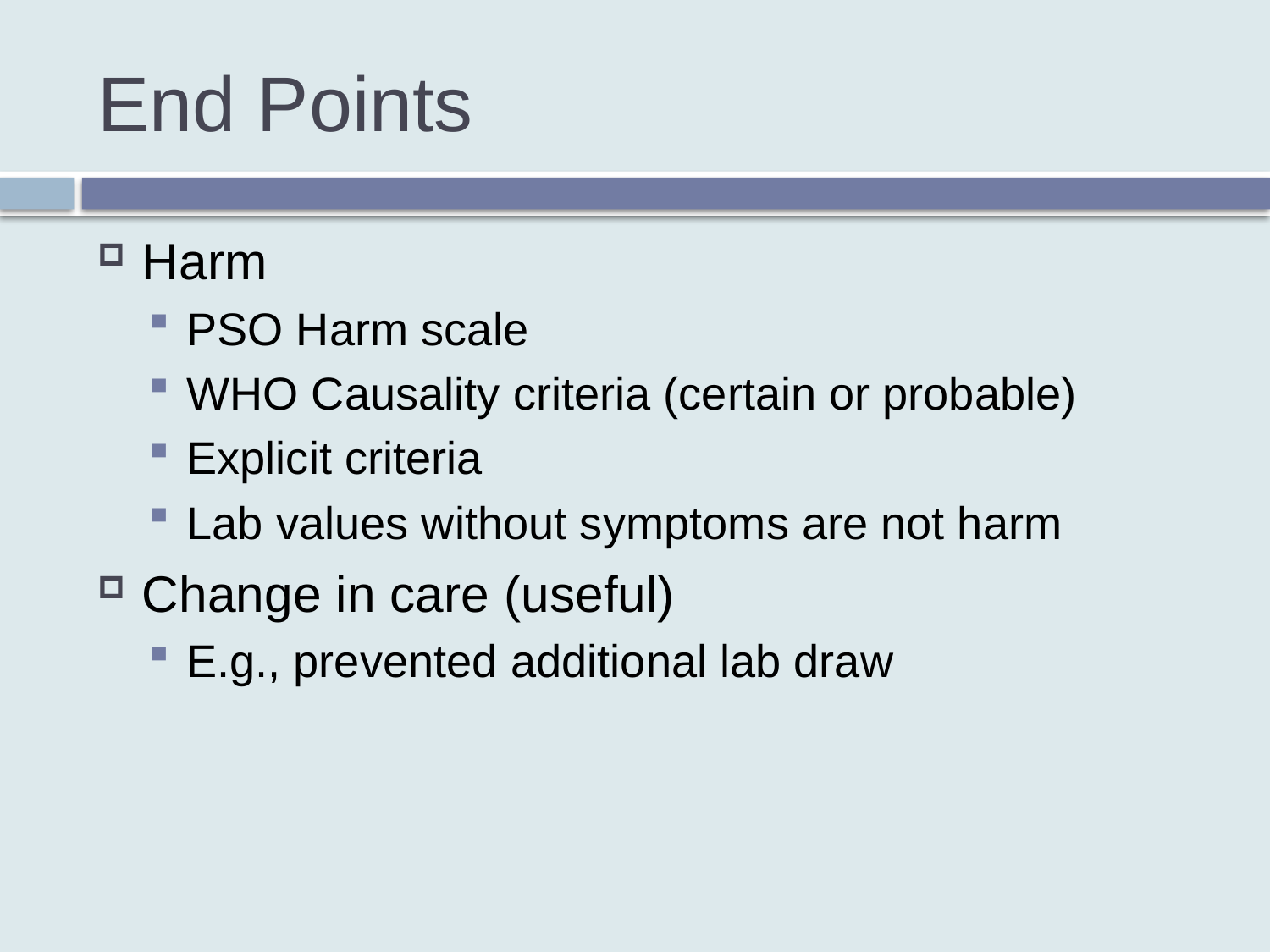

# End Points
Harm
PSO Harm scale
WHO Causality criteria (certain or probable)
Explicit criteria
Lab values without symptoms are not harm
Change in care (useful)
E.g., prevented additional lab draw